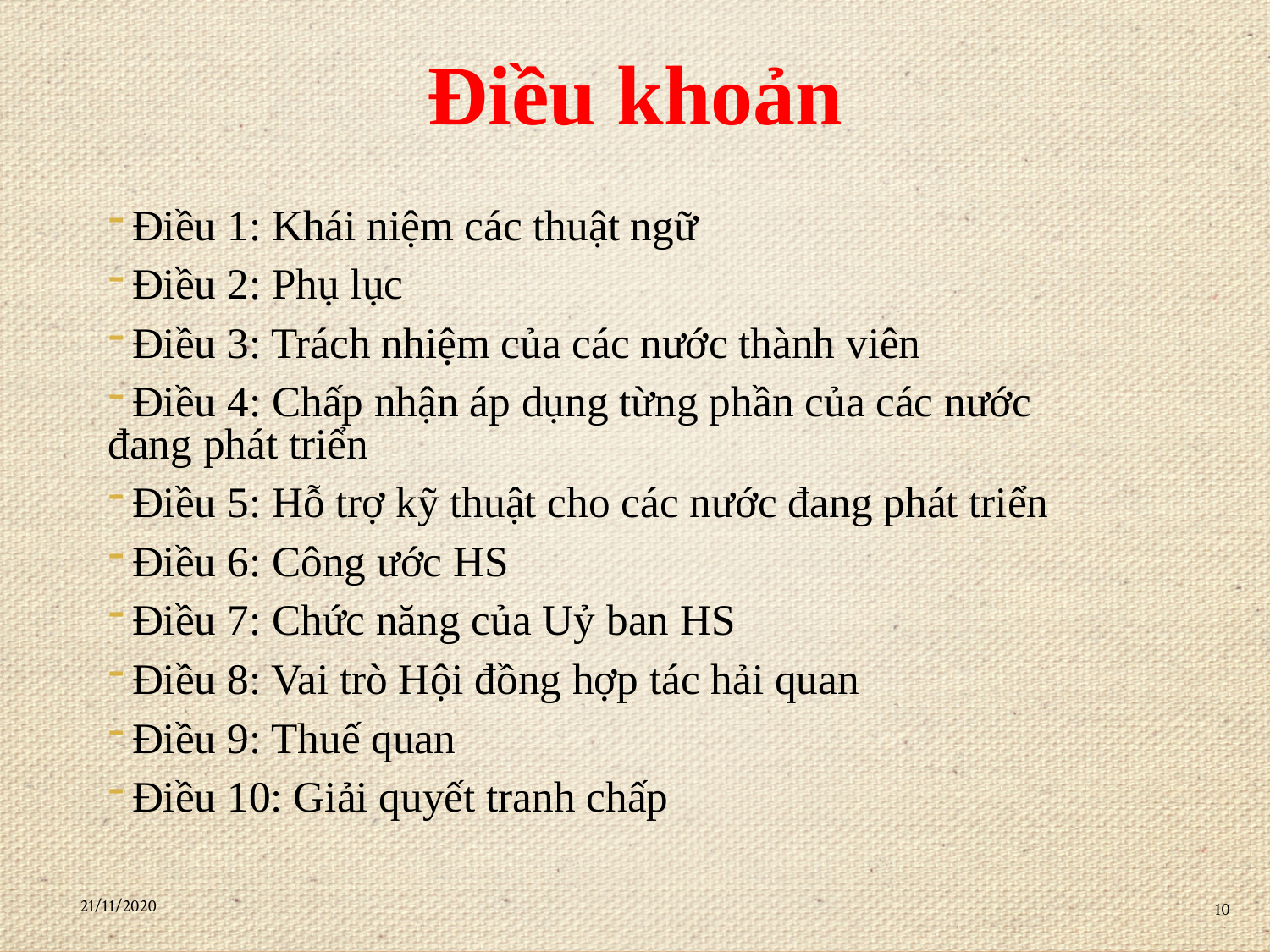

# Điều khoản
 Điều 1: Khái niệm các thuật ngữ
 Điều 2: Phụ lục
 Điều 3: Trách nhiệm của các nước thành viên
 Điều 4: Chấp nhận áp dụng từng phần của các nước  	    đang phát triển
 Điều 5: Hỗ trợ kỹ thuật cho các nước đang phát triển
 Điều 6: Công ước HS
 Điều 7: Chức năng của Uỷ ban HS
 Điều 8: Vai trò Hội đồng hợp tác hải quan
 Điều 9: Thuế quan
 Điều 10: Giải quyết tranh chấp

21/11/2020
10